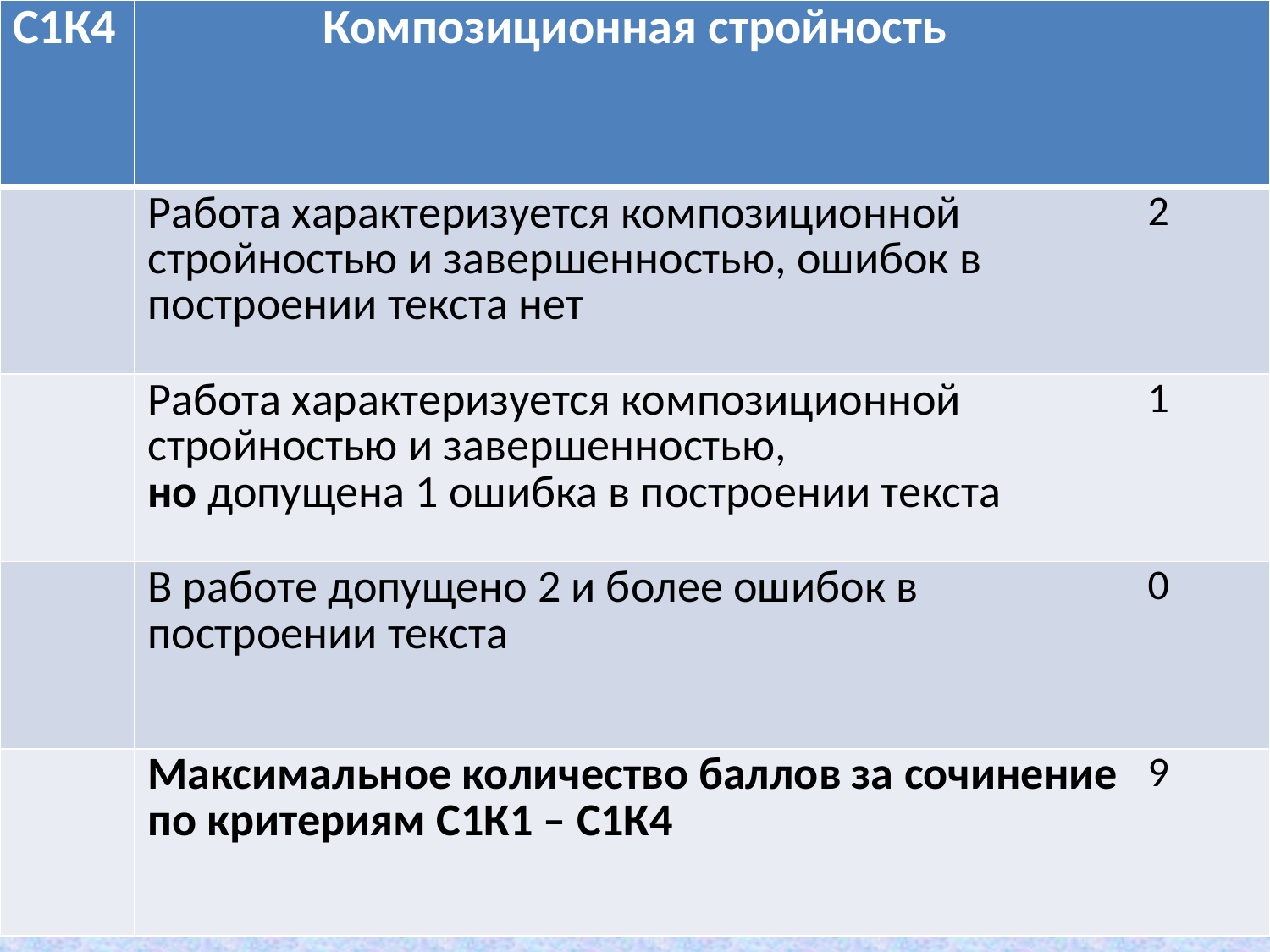

| С1К4 | Композиционная стройность |  |
| --- | --- | --- |
|  | Работа характеризуется композиционной стройностью и завершенностью, ошибок в построении текста нет | 2 |
|  | Работа характеризуется композиционной стройностью и завершенностью, но допущена 1 ошибка в построении текста | 1 |
|  | В работе допущено 2 и более ошибок в построении текста | 0 |
|  | Максимальное количество баллов за сочинение по критериям С1К1 – С1К4 | 9 |